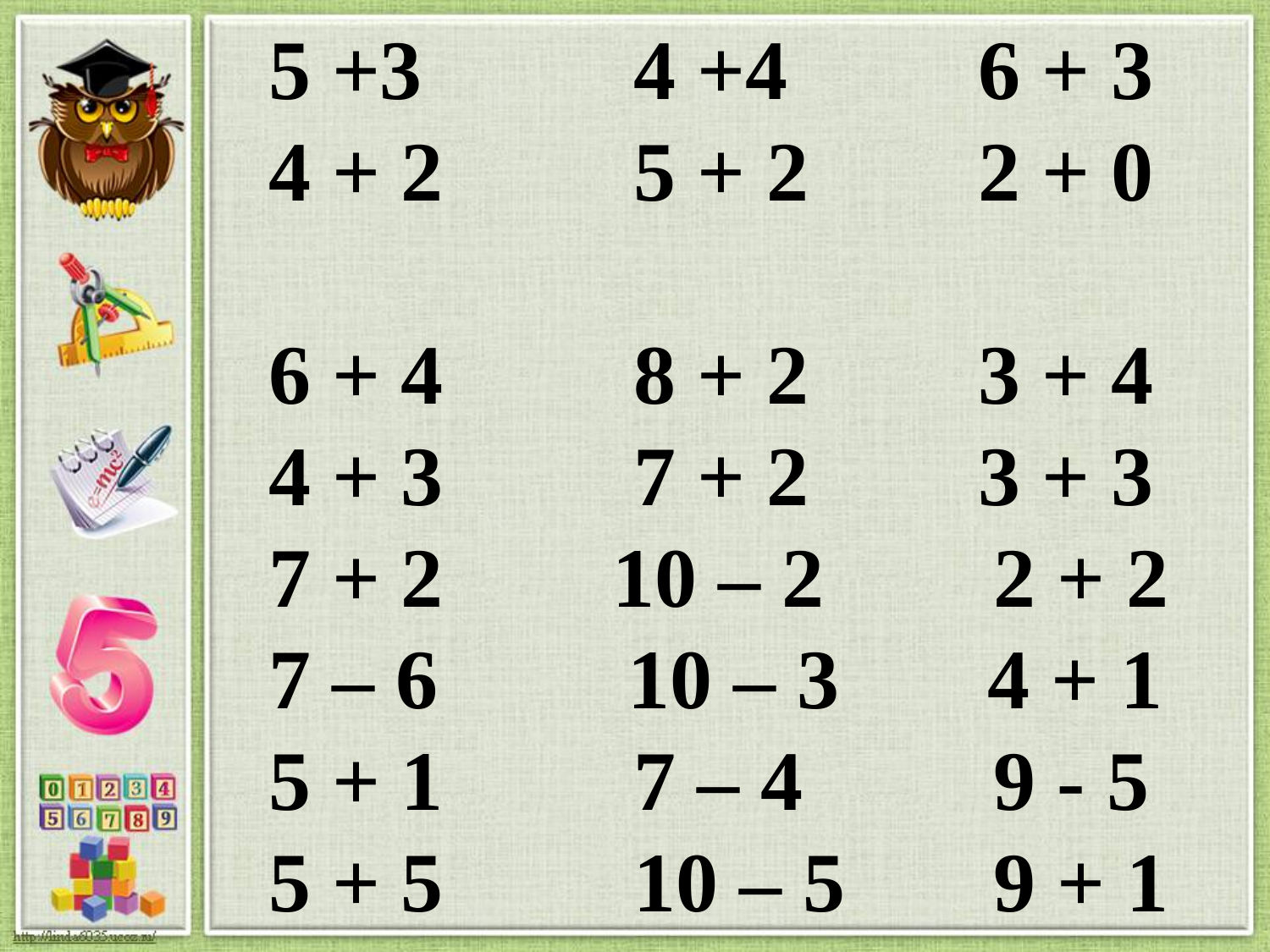

5 +3          4 +4         6 + 3
 4 + 2         5 + 2        2 + 0
 6 + 4         8 + 2        3 + 4
 4 + 3         7 + 2        3 + 3
 7 + 2        10 – 2        2 + 2
 7 – 6         10 – 3       4 + 1
 5 + 1         7 – 4         9 - 5
 5 + 5         10 – 5       9 + 1